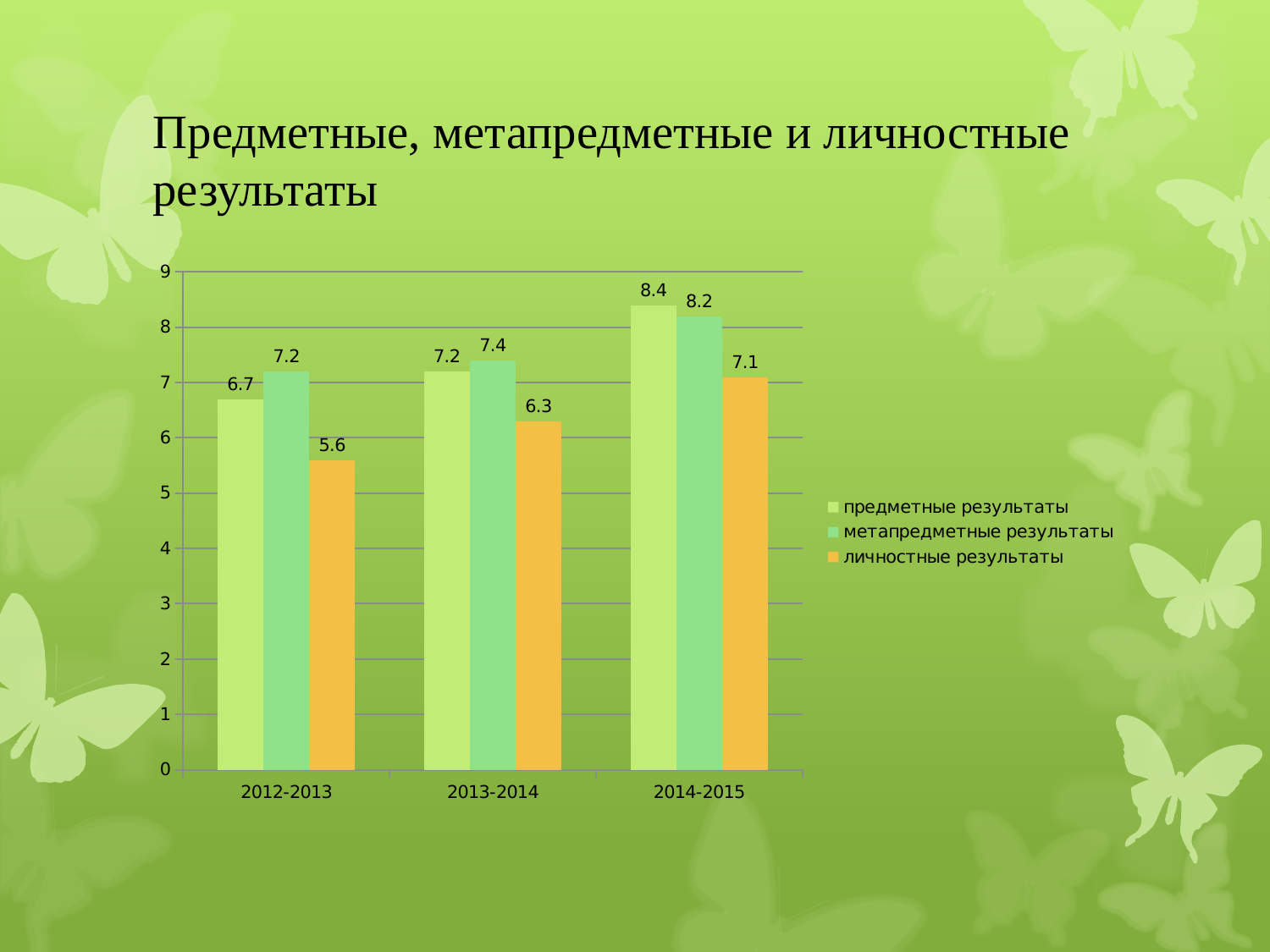

# Предметные, метапредметные и личностные результаты

### Chart

| Category | предметные результаты | метапредметные результаты | личностные результаты |
|---|---|---|---|
| 2012-2013 | 6.7 | 7.2 | 5.6 |
| 2013-2014 | 7.2 | 7.4 | 6.3 |
| 2014-2015 | 8.4 | 8.2 | 7.1 |